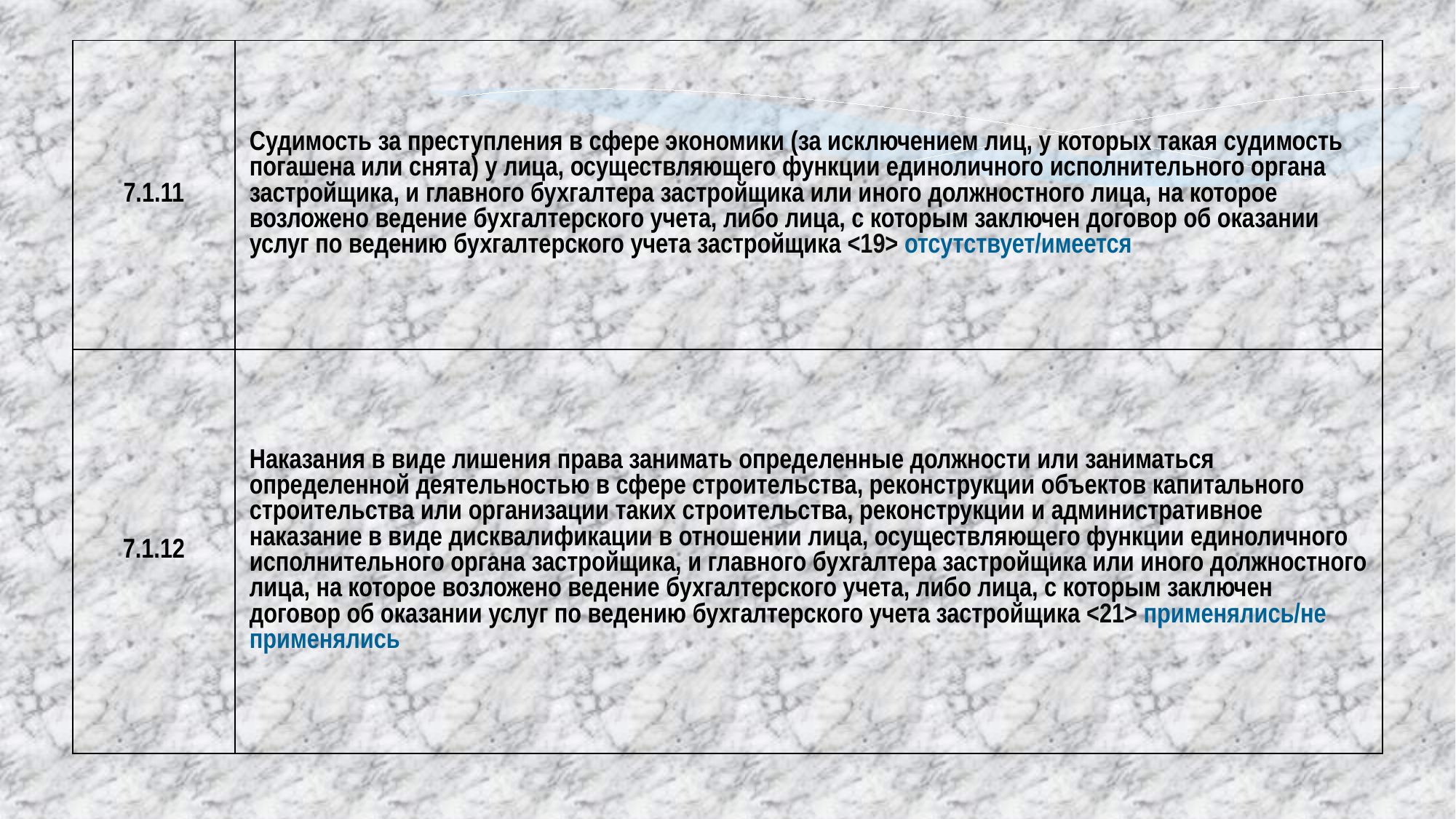

| 7.1.11 | Судимость за преступления в сфере экономики (за исключением лиц, у которых такая судимость погашена или снята) у лица, осуществляющего функции единоличного исполнительного органа застройщика, и главного бухгалтера застройщика или иного должностного лица, на которое возложено ведение бухгалтерского учета, либо лица, с которым заключен договор об оказании услуг по ведению бухгалтерского учета застройщика <19> отсутствует/имеется |
| --- | --- |
| 7.1.12 | Наказания в виде лишения права занимать определенные должности или заниматься определенной деятельностью в сфере строительства, реконструкции объектов капитального строительства или организации таких строительства, реконструкции и административное наказание в виде дисквалификации в отношении лица, осуществляющего функции единоличного исполнительного органа застройщика, и главного бухгалтера застройщика или иного должностного лица, на которое возложено ведение бухгалтерского учета, либо лица, с которым заключен договор об оказании услуг по ведению бухгалтерского учета застройщика <21> применялись/не применялись |